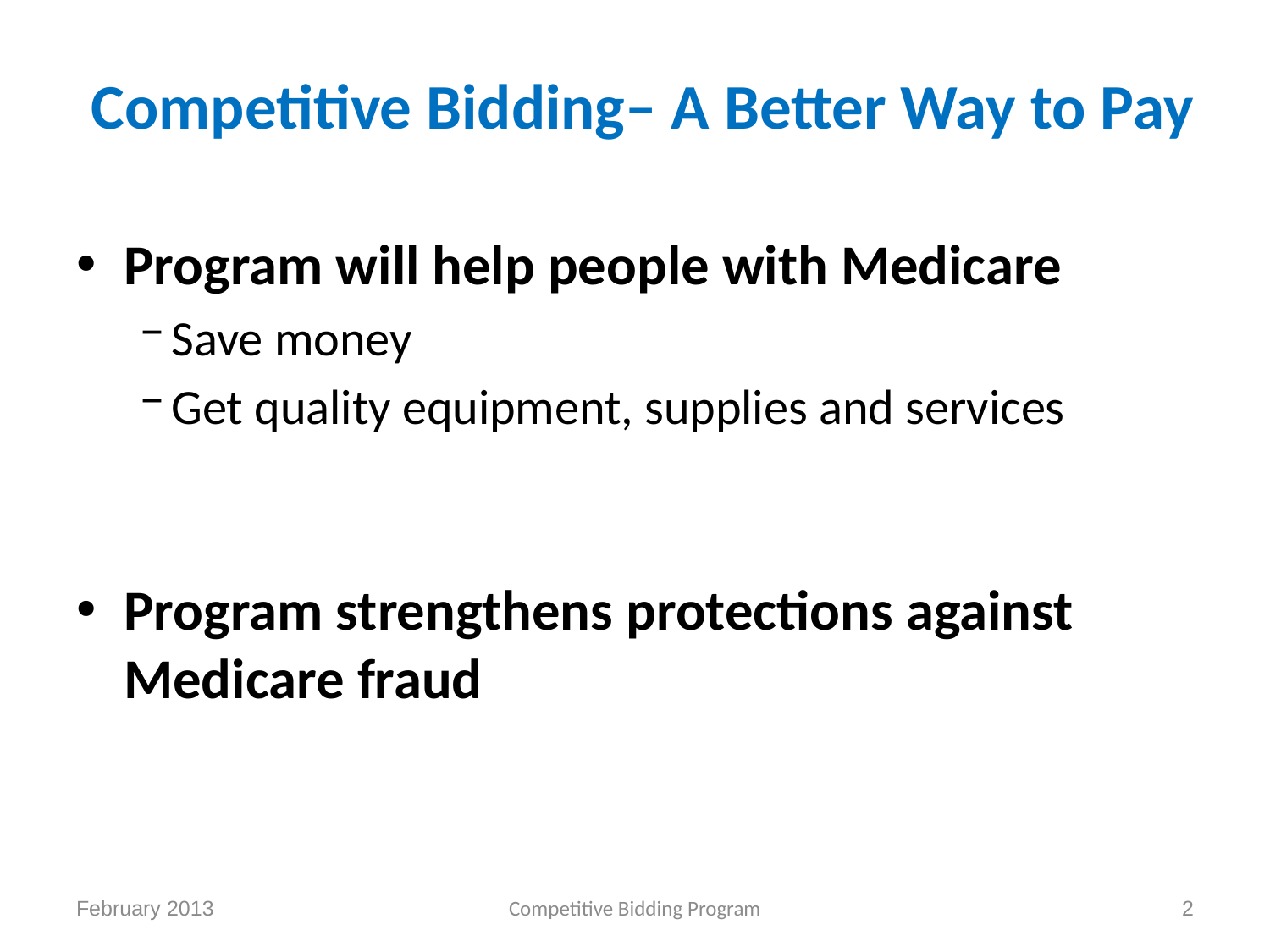

# Competitive Bidding– A Better Way to Pay
Program will help people with Medicare
Save money
Get quality equipment, supplies and services

Program strengthens protections against Medicare fraud
February 2013
Competitive Bidding Program
2